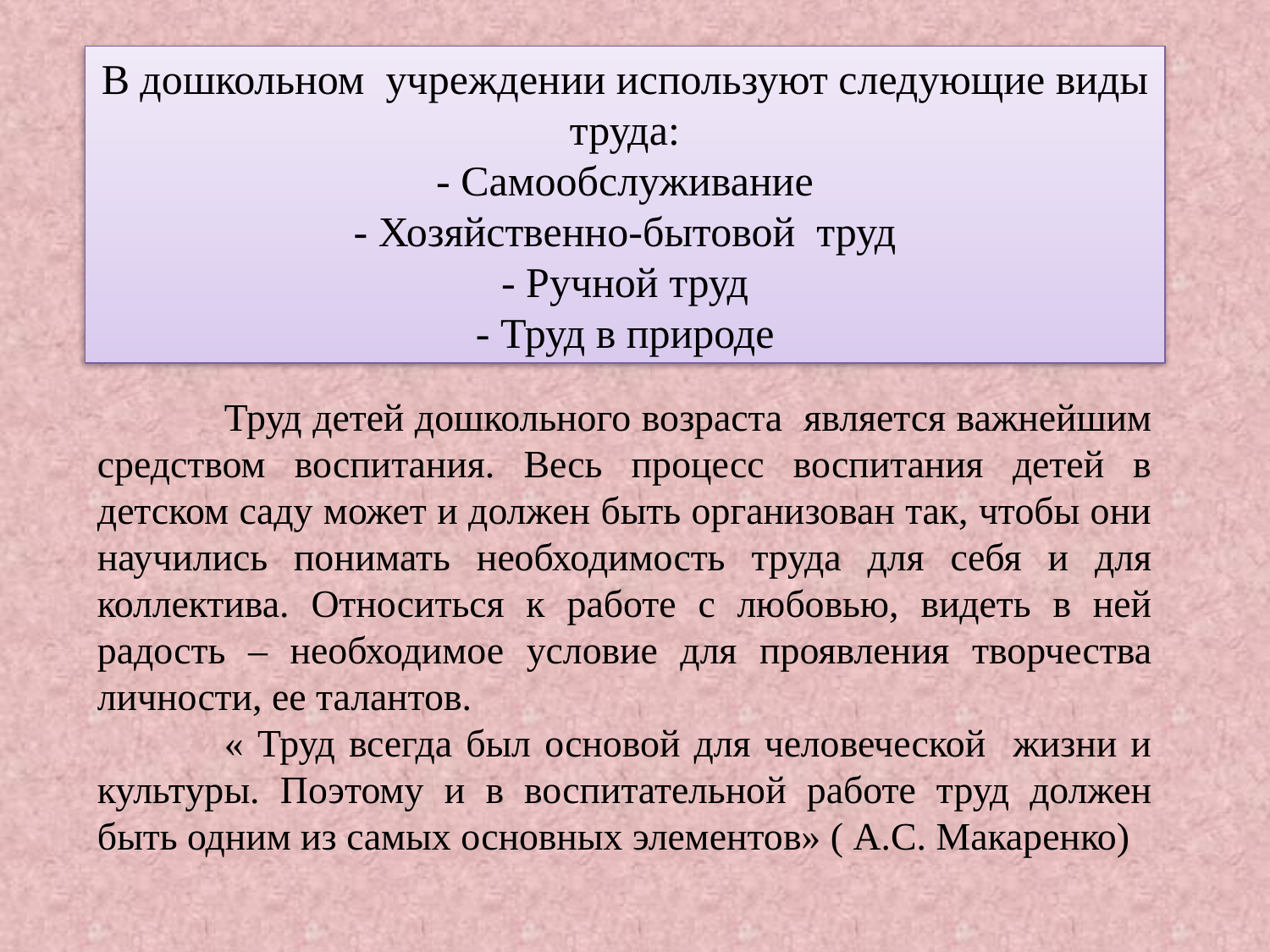

В дошкольном  учреждении используют следующие виды труда:
- Самообслуживание
- Хозяйственно-бытовой  труд
- Ручной труд
- Труд в природе

	Труд детей дошкольного возраста  является важнейшим средством воспитания. Весь процесс воспитания детей в детском саду может и должен быть организован так, чтобы они научились понимать необходимость труда для себя и для коллектива. Относиться к работе с любовью, видеть в ней радость – необходимое условие для проявления творчества личности, ее талантов.
	« Труд всегда был основой для человеческой  жизни и культуры. Поэтому и в воспитательной работе труд должен быть одним из самых основных элементов» ( А.С. Макаренко)